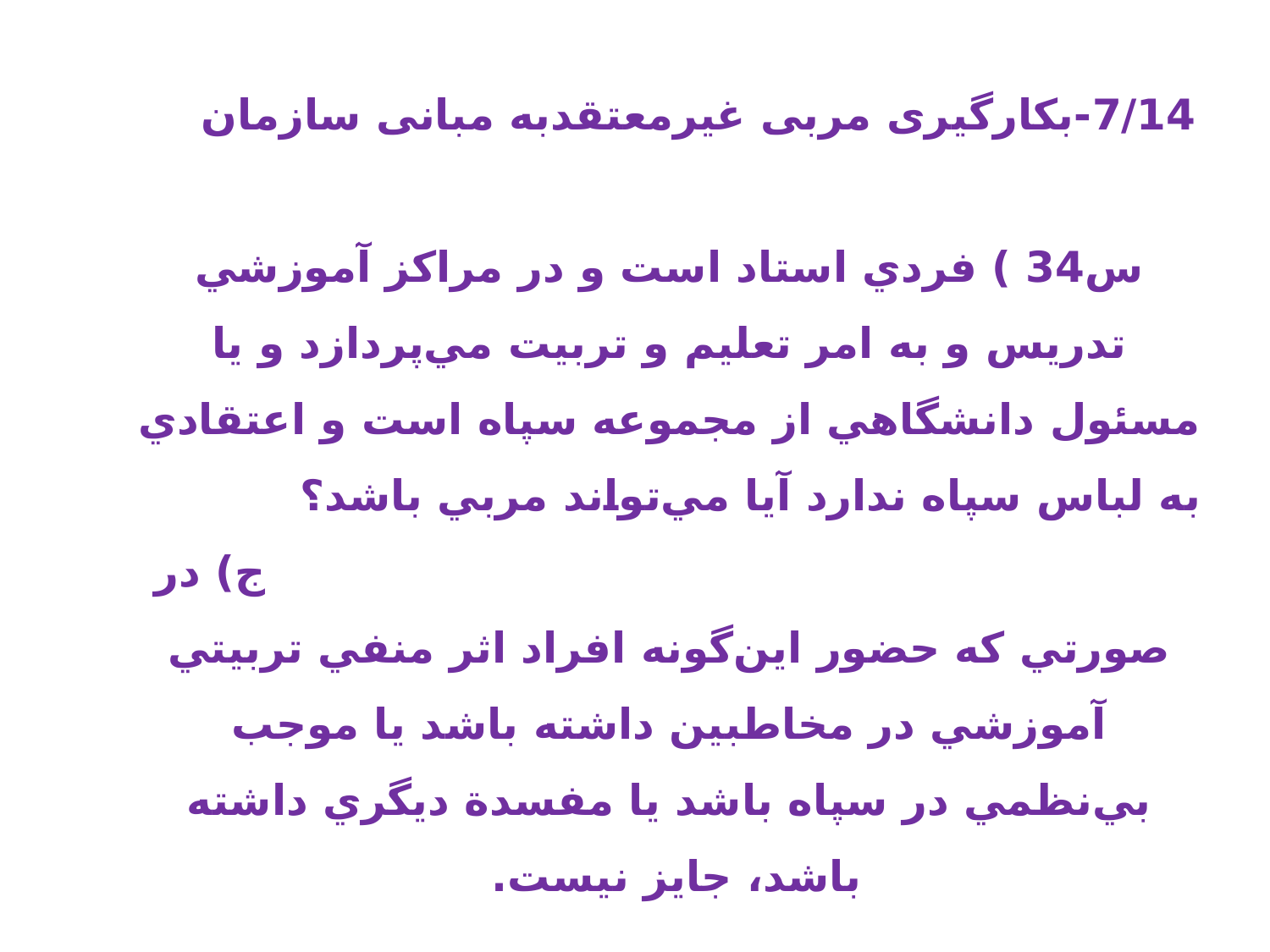

7/14-بکارگیری مربی غیرمعتقدبه مبانی سازمان                                                                             س34 ) فردي استاد است و در مراكز آموزشي تدريس و به امر تعليم و تربيت مي‌پردازد و يا مسئول دانشگاهي از مجموعه سپاه است و اعتقادي به لباس سپاه ندارد آيا مي‌تواند مربي باشد؟                                                                          ج) در صورتي كه حضور اين‌گونه افراد اثر منفي تربيتي آموزشي در مخاطبين داشته باشد يا موجب بي‌نظمي در سپاه باشد يا مفسدة ديگري داشته باشد، جايز نيست.